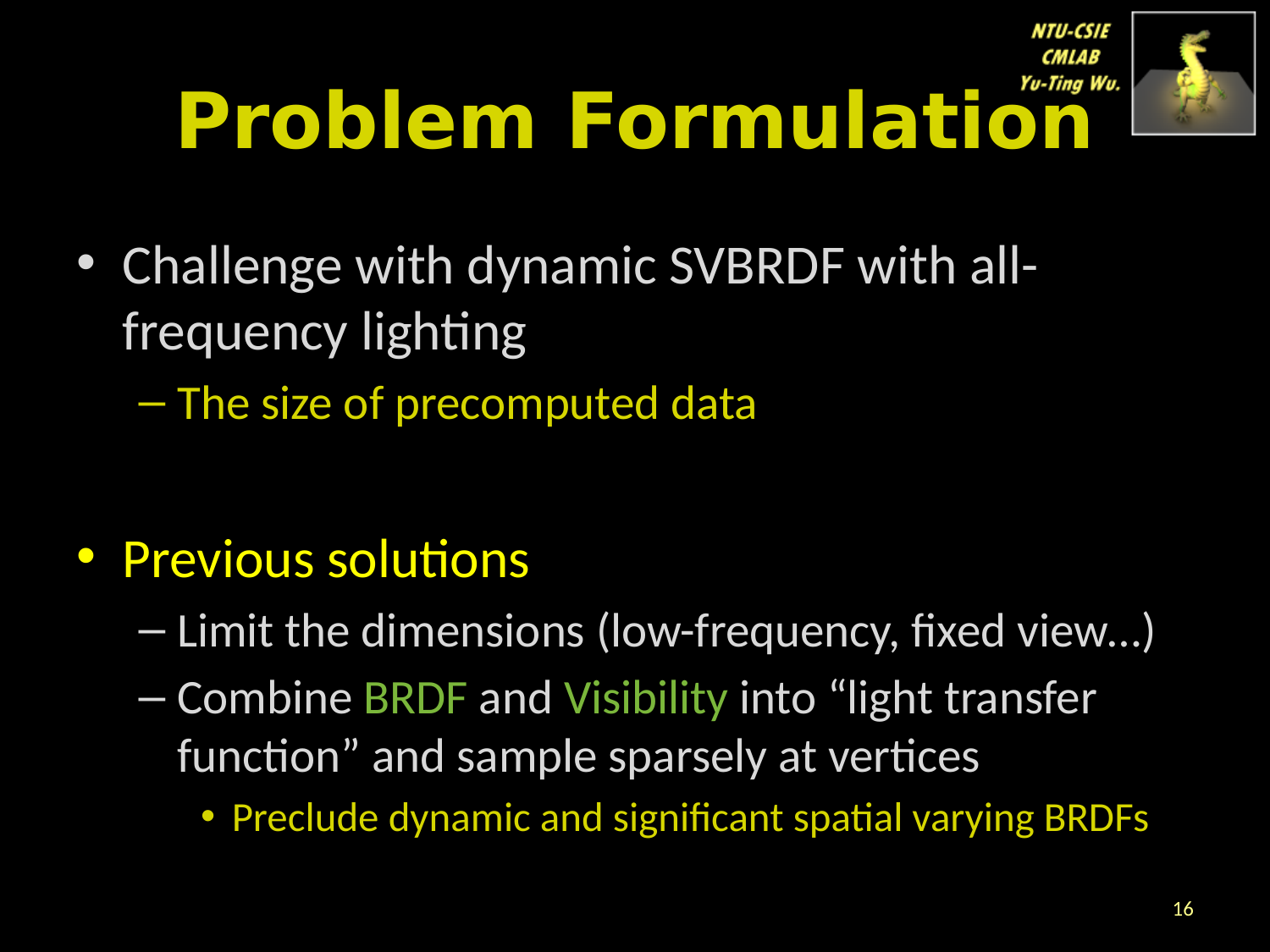

# Problem Formulation
Challenge with dynamic SVBRDF with all-frequency lighting
The size of precomputed data

Previous solutions
Limit the dimensions (low-frequency, fixed view…)
Combine BRDF and Visibility into “light transfer function” and sample sparsely at vertices
Preclude dynamic and significant spatial varying BRDFs
16